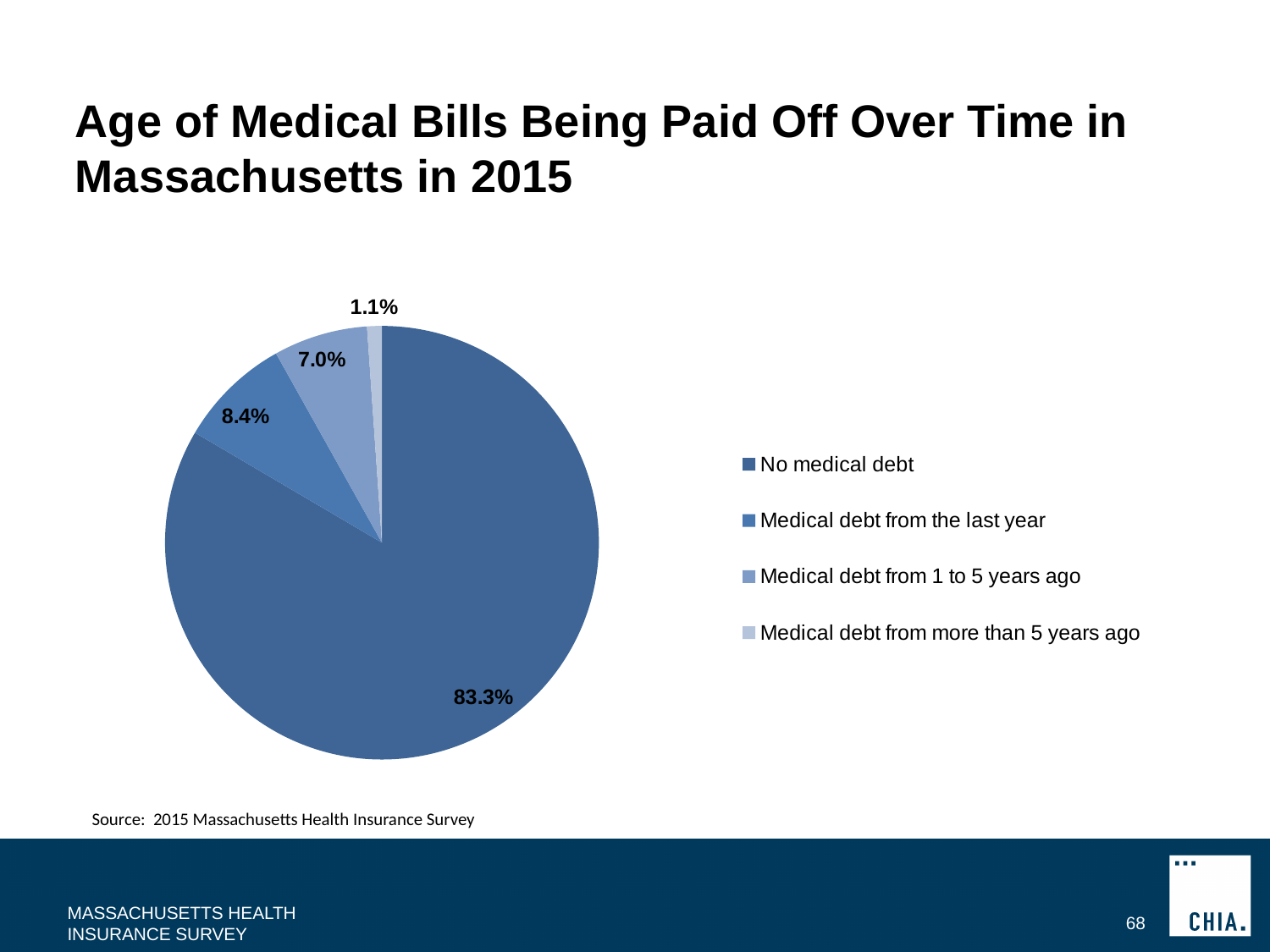

# Age of Medical Bills Being Paid Off Over Time in Massachusetts in 2015

### Chart

| Category |  |
|---|---|
| No medical debt | 83.3 |
| Medical debt from the last year | 8.4 |
| Medical debt from 1 to 5 years ago | 7.0 |
| Medical debt from more than 5 years ago | 1.1 |
Source:  2015 Massachusetts Health Insurance Survey
MASSACHUSETTS HEALTH INSURANCE SURVEY
68